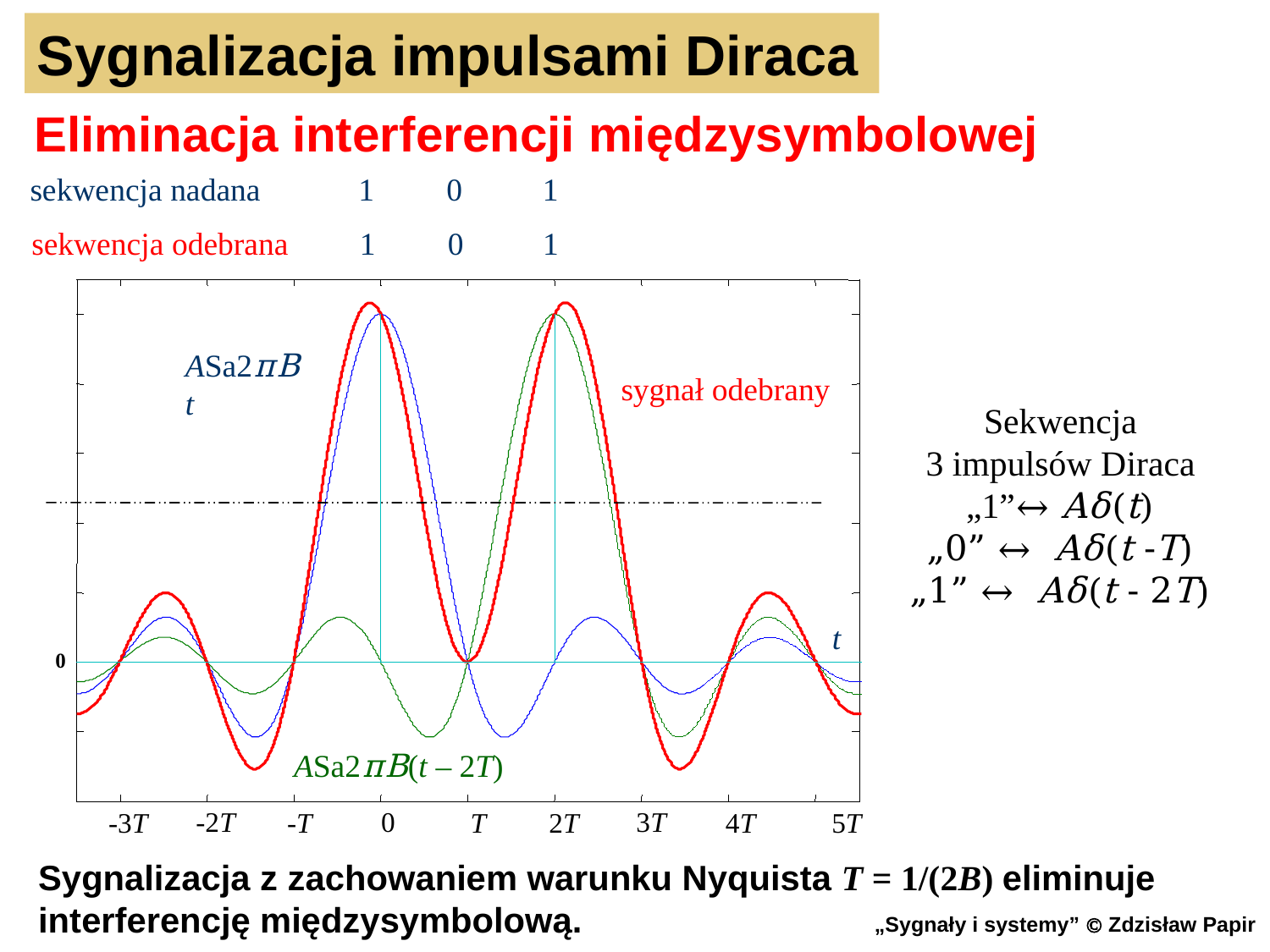

Sygnalizacja impulsami Diraca
Eliminacja interferencji międzysymbolowej
          sekwencja nadana         	1         0          1
          sekwencja odebrana	1         0	       1

ASa2πBt
sygnał odebrany

Sekwencja
3 impulsów Diraca
„1”↔ Aδ(t)
„0” ↔  Aδ(t -T)
„1” ↔  Aδ(t - 2T)

t

0

ASa2πB(t – 2T)

-2T
  0
 3T
-3T
 -T
  T
 2T
 4T
 5T
Sygnalizacja z zachowaniem warunku Nyquista T = 1/(2B) eliminuje
interferencję międzysymbolową.
14
„Sygnały i systemy” © Zdzisław Papir